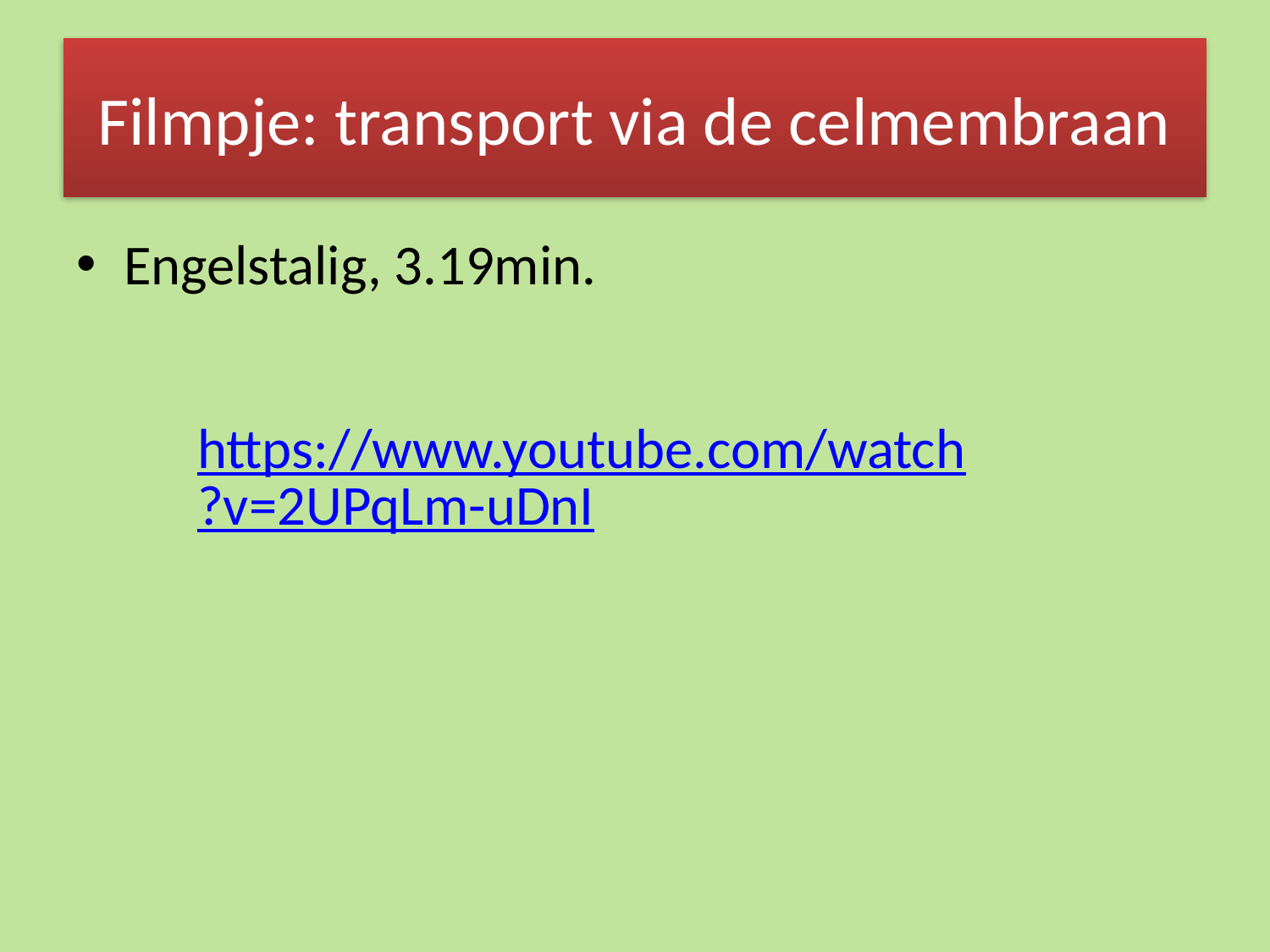

# Filmpje: transport via de celmembraan
Engelstalig, 3.19min.
https://www.youtube.com/watch?v=2UPqLm-uDnI